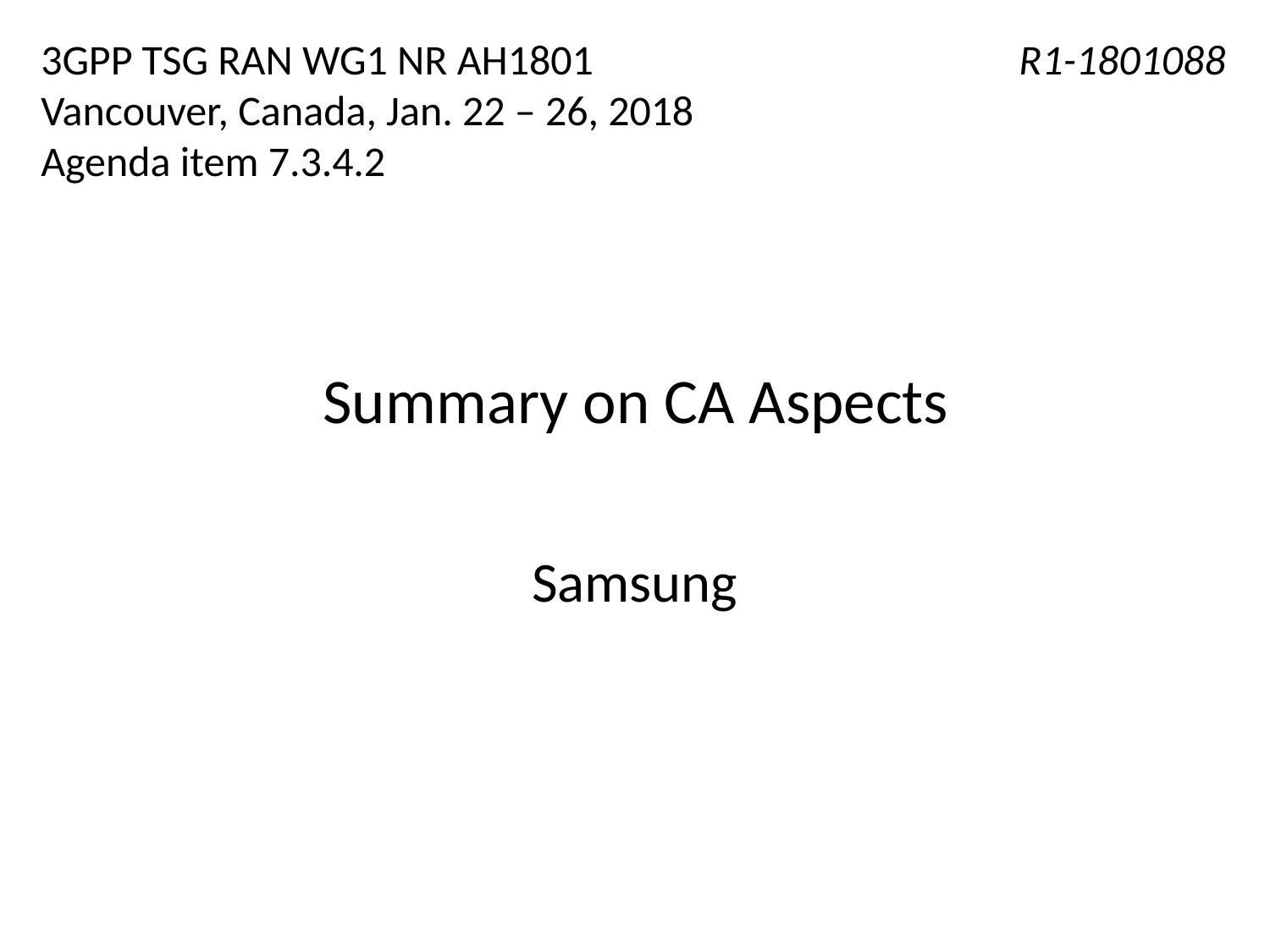

3GPP TSG RAN WG1 NR AH1801
Vancouver, Canada, Jan. 22 – 26, 2018
Agenda item 7.3.4.2
R1-1801088
# Summary on CA Aspects
Samsung